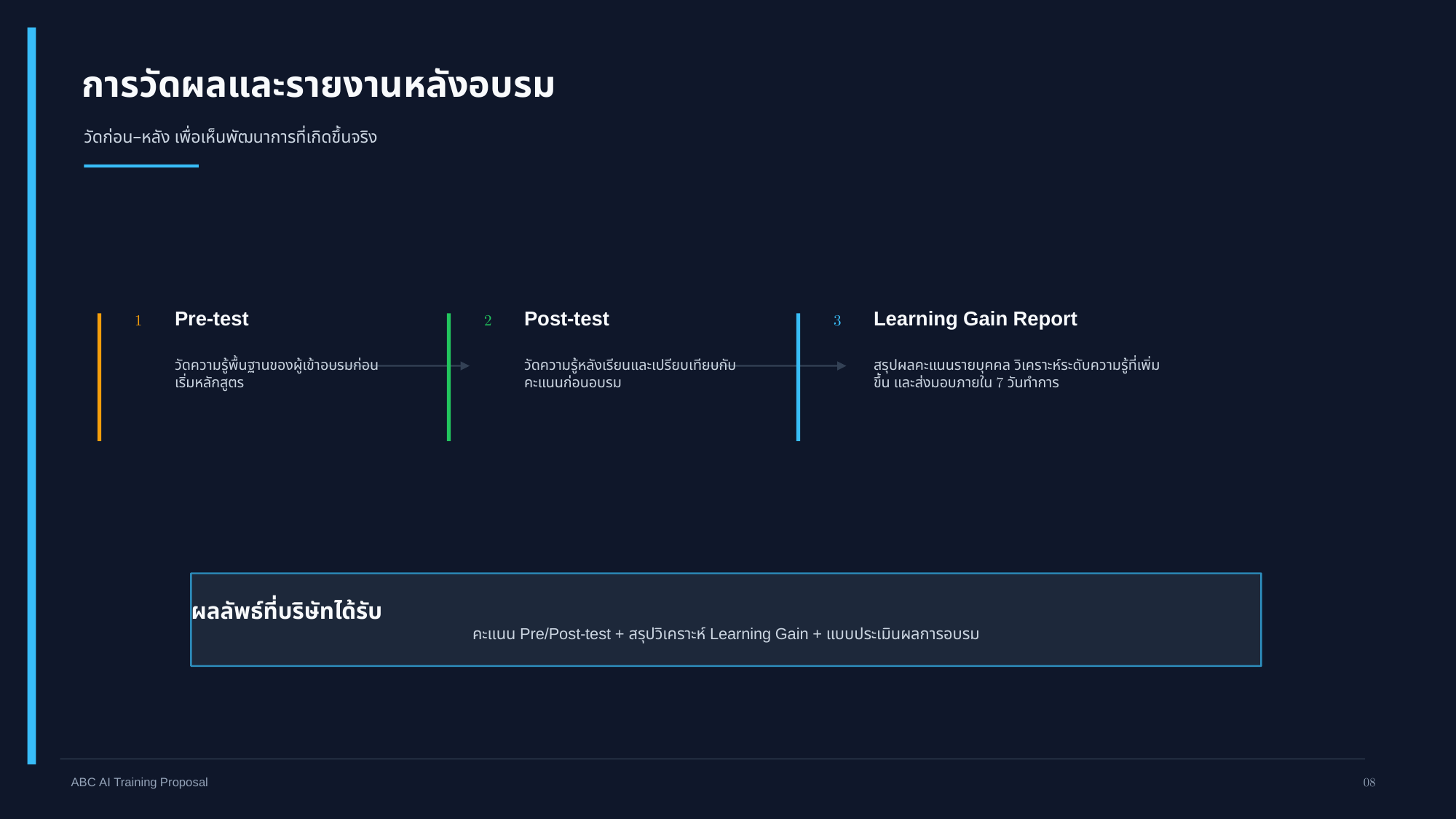

การวัดผลและรายงานหลังอบรม
วัดก่อน–หลัง เพื่อเห็นพัฒนาการที่เกิดขึ้นจริง

Pre-test
Post-test
Learning Gain Report
1
2
3

วัดความรู้พื้นฐานของผู้เข้าอบรมก่อนเริ่มหลักสูตร
วัดความรู้หลังเรียนและเปรียบเทียบกับคะแนนก่อนอบรม
สรุปผลคะแนนรายบุคคล วิเคราะห์ระดับความรู้ที่เพิ่มขึ้น และส่งมอบภายใน 7 วันทำการ

ผลลัพธ์ที่บริษัทได้รับ
คะแนน Pre/Post-test + สรุปวิเคราะห์ Learning Gain + แบบประเมินผลการอบรม

ABC AI Training Proposal
08